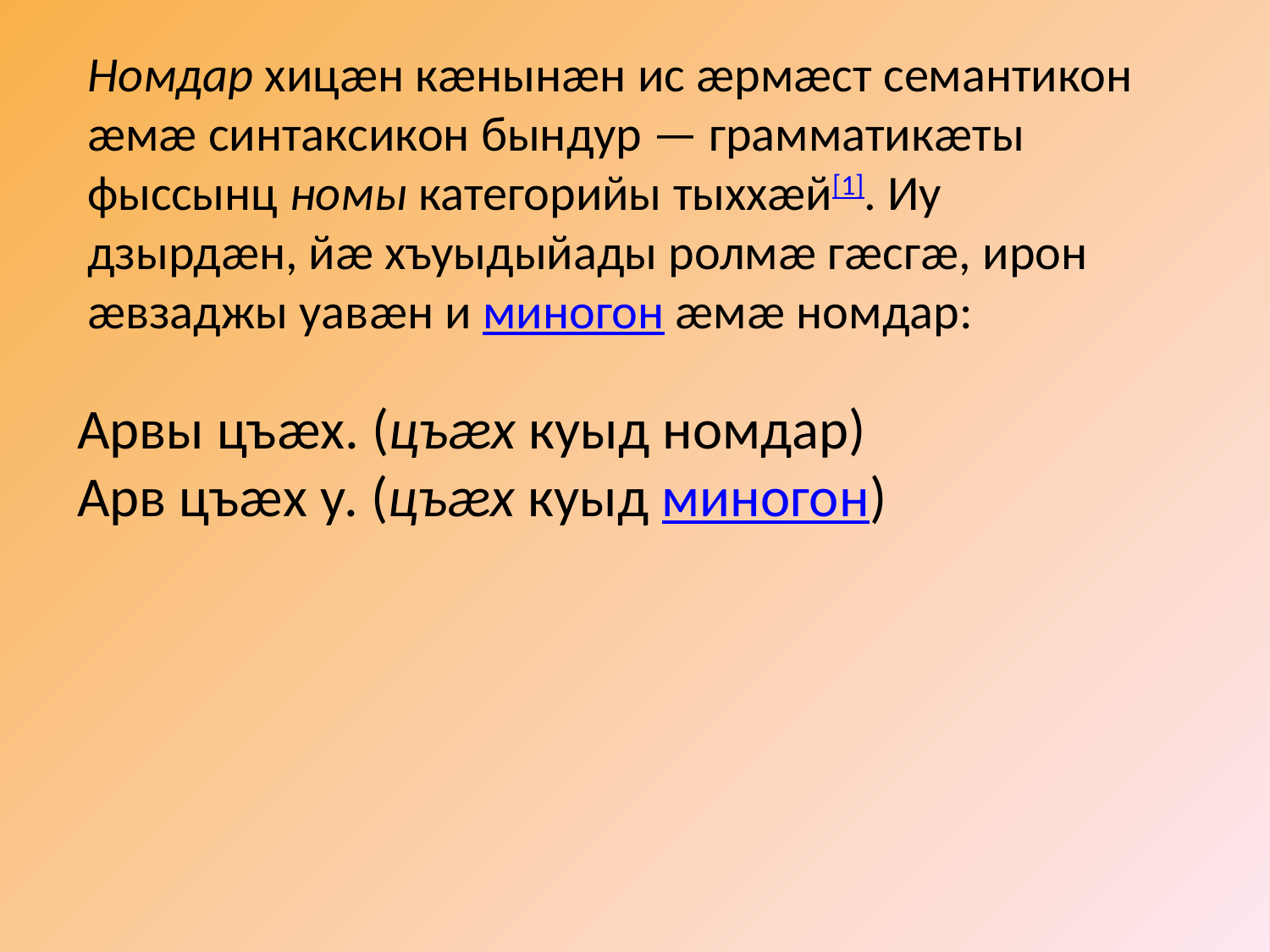

Номдар хицæн кæнынæн ис æрмæст семантикон æмæ синтаксикон бындур — грамматикæты фыссынц номы категорийы тыххæй[1]. Иу дзырдæн, йæ хъуыдыйады ролмæ гæсгæ, ирон æвзаджы уавæн и миногон æмæ номдар:

Арвы цъæх. (цъæх куыд номдар)
Арв цъæх у. (цъæх куыд миногон)